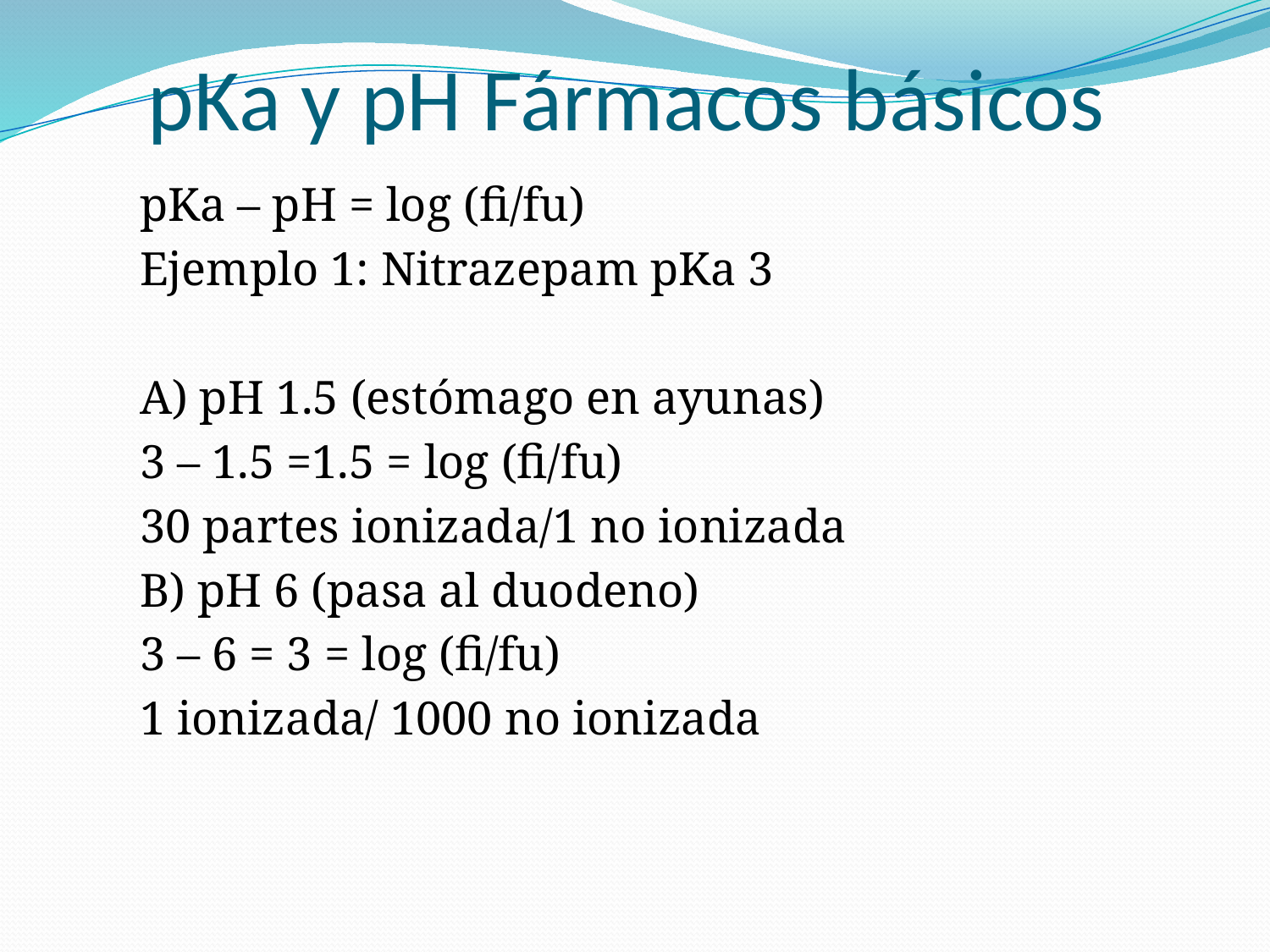

# pKa y pH Fármacos básicos
pKa – pH = log (fi/fu)
Ejemplo 1: Nitrazepam pKa 3

A) pH 1.5 (estómago en ayunas)
3 – 1.5 =1.5 = log (fi/fu)
30 partes ionizada/1 no ionizada
B) pH 6 (pasa al duodeno)
3 – 6 = 3 = log (fi/fu)
1 ionizada/ 1000 no ionizada